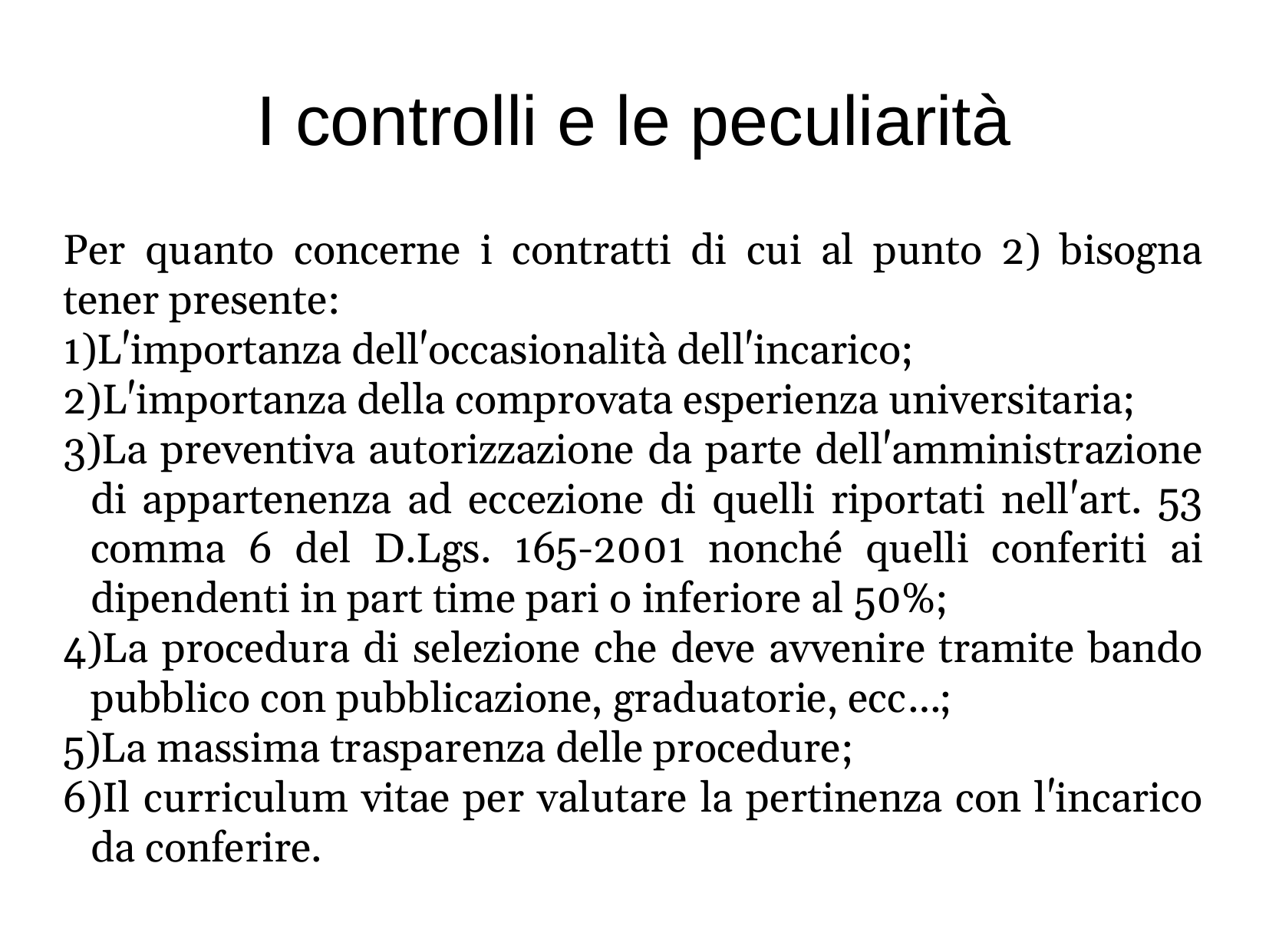

I controlli e le peculiarità
Per quanto concerne i contratti di cui al punto 2) bisogna tener presente:
L'importanza dell'occasionalità dell'incarico;
L'importanza della comprovata esperienza universitaria;
La preventiva autorizzazione da parte dell'amministrazione di appartenenza ad eccezione di quelli riportati nell'art. 53 comma 6 del D.Lgs. 165-2001 nonché quelli conferiti ai dipendenti in part time pari o inferiore al 50%;
La procedura di selezione che deve avvenire tramite bando pubblico con pubblicazione, graduatorie, ecc…;
La massima trasparenza delle procedure;
Il curriculum vitae per valutare la pertinenza con l'incarico da conferire.